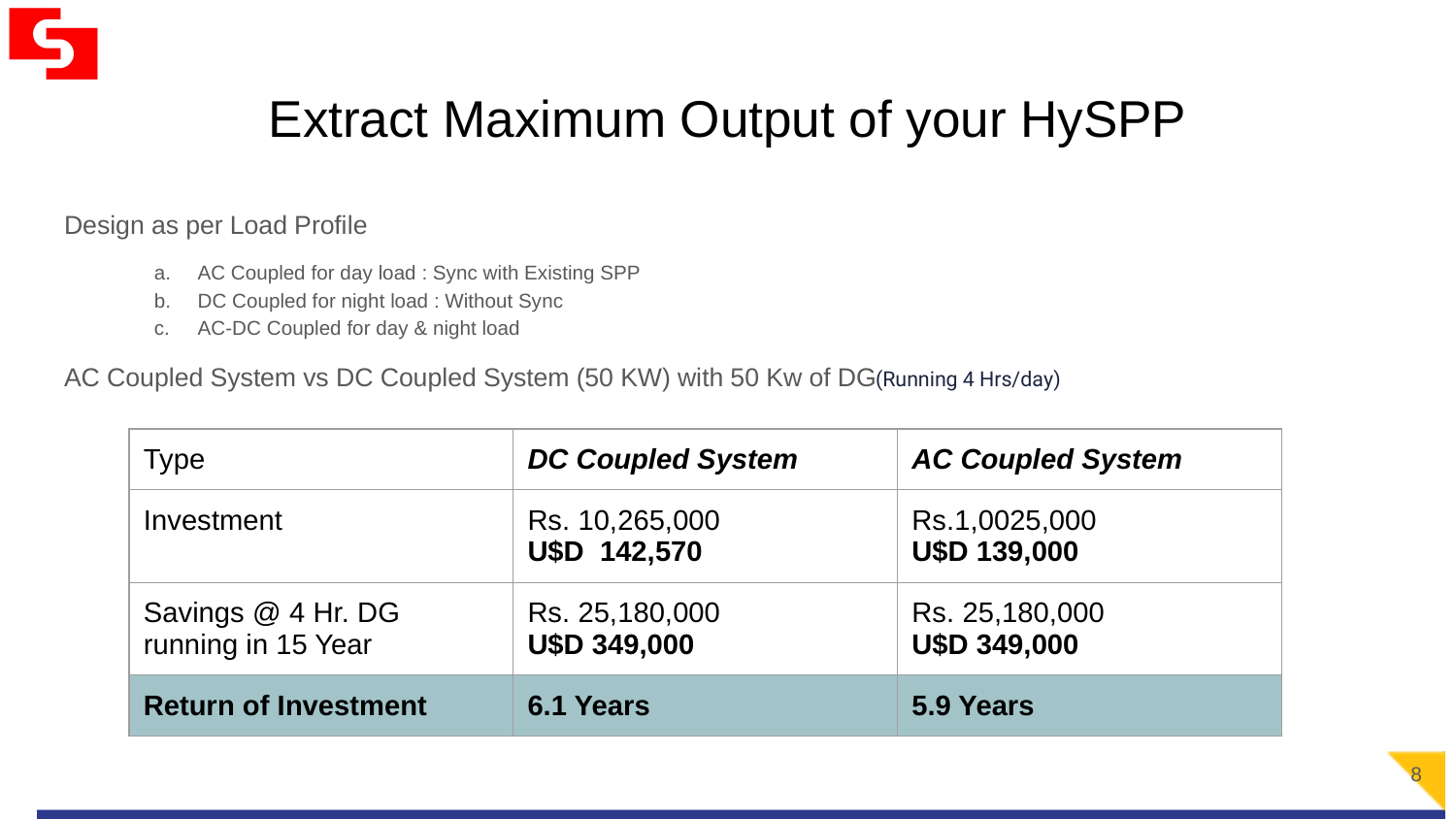

# Extract Maximum Output of your HySPP
Design as per Load Profile
AC Coupled for day load : Sync with Existing SPP
DC Coupled for night load : Without Sync
AC-DC Coupled for day & night load
AC Coupled System vs DC Coupled System (50 KW) with 50 Kw of DG(Running 4 Hrs/day)
| Type | DC Coupled System | AC Coupled System |
| --- | --- | --- |
| Investment | Rs. 10,265,000 U$D 142,570 | Rs.1,0025,000 U$D 139,000 |
| Savings @ 4 Hr. DG running in 15 Year | Rs. 25,180,000 U$D 349,000 | Rs. 25,180,000 U$D 349,000 |
| Return of Investment | 6.1 Years | 5.9 Years |
8